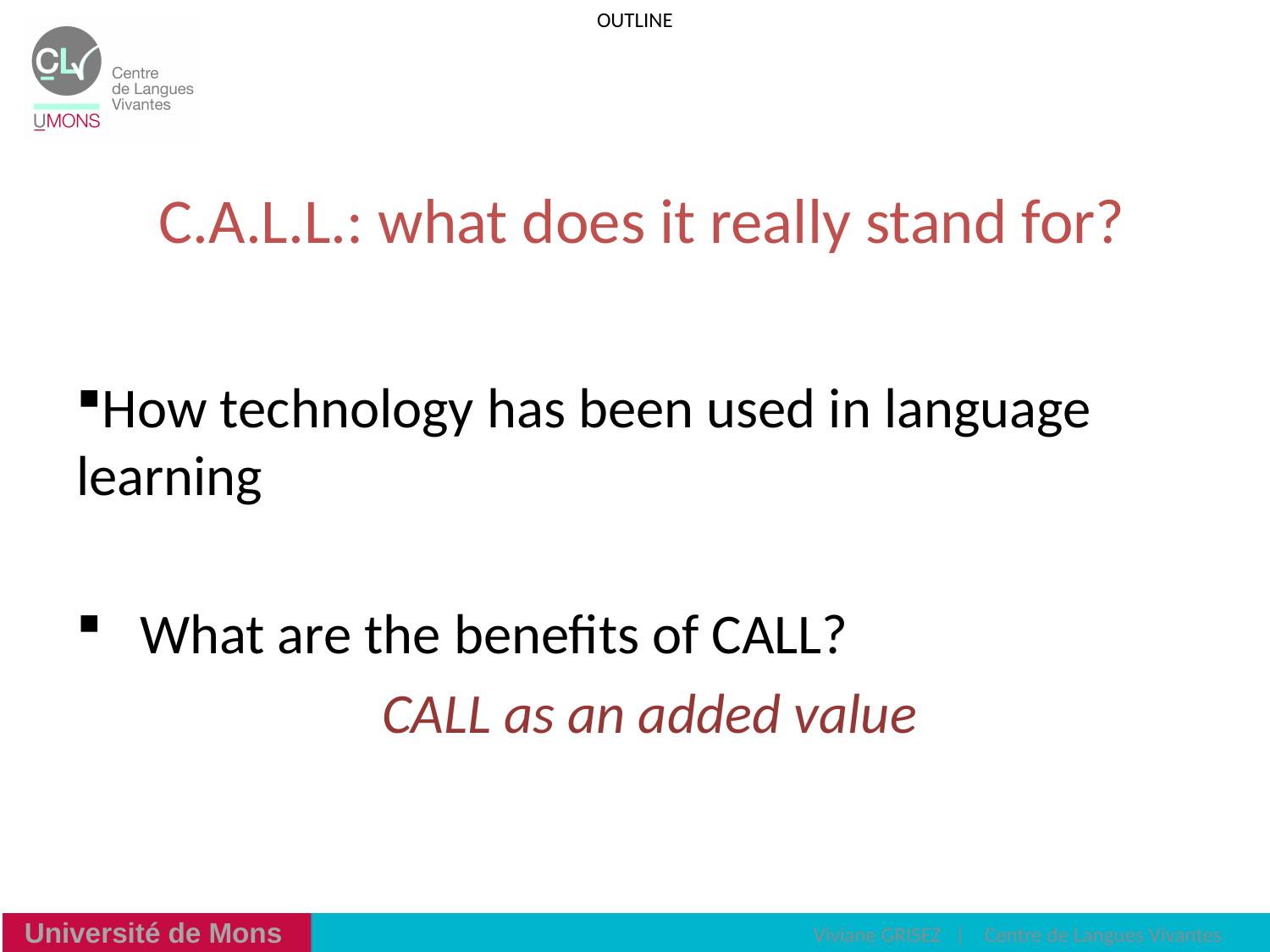

OUTLINE
# C.A.L.L.: what does it really stand for?

How technology has been used in language   learning

What are the benefits of CALL?
		CALL as an added value

 Viviane GRISEZ   |    Centre de Langues Vivantes